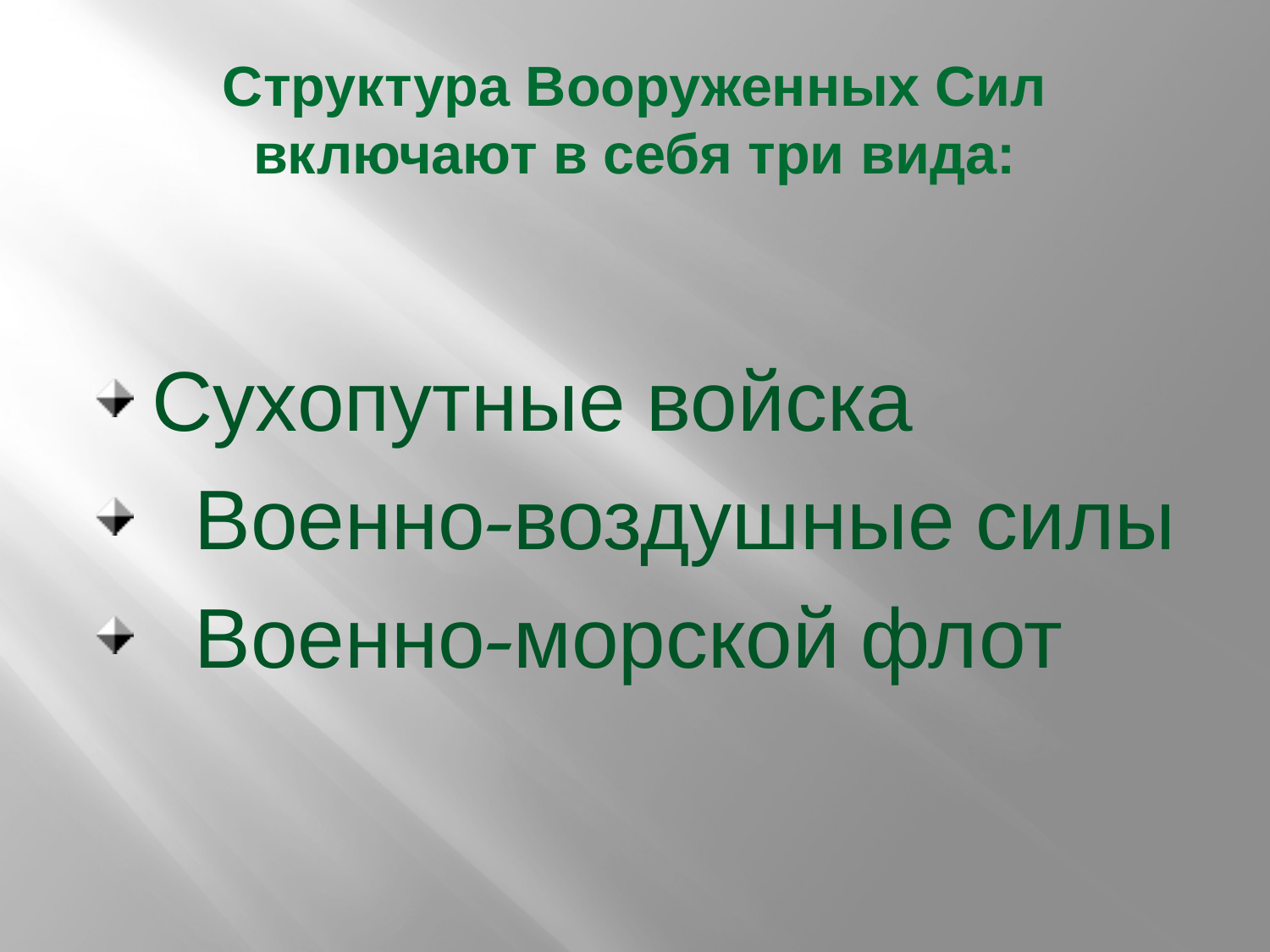

# Структура Вооруженных Сил включают в себя три вида:

Сухопутные войска
  Военно-воздушные силы
  Военно-морской флот